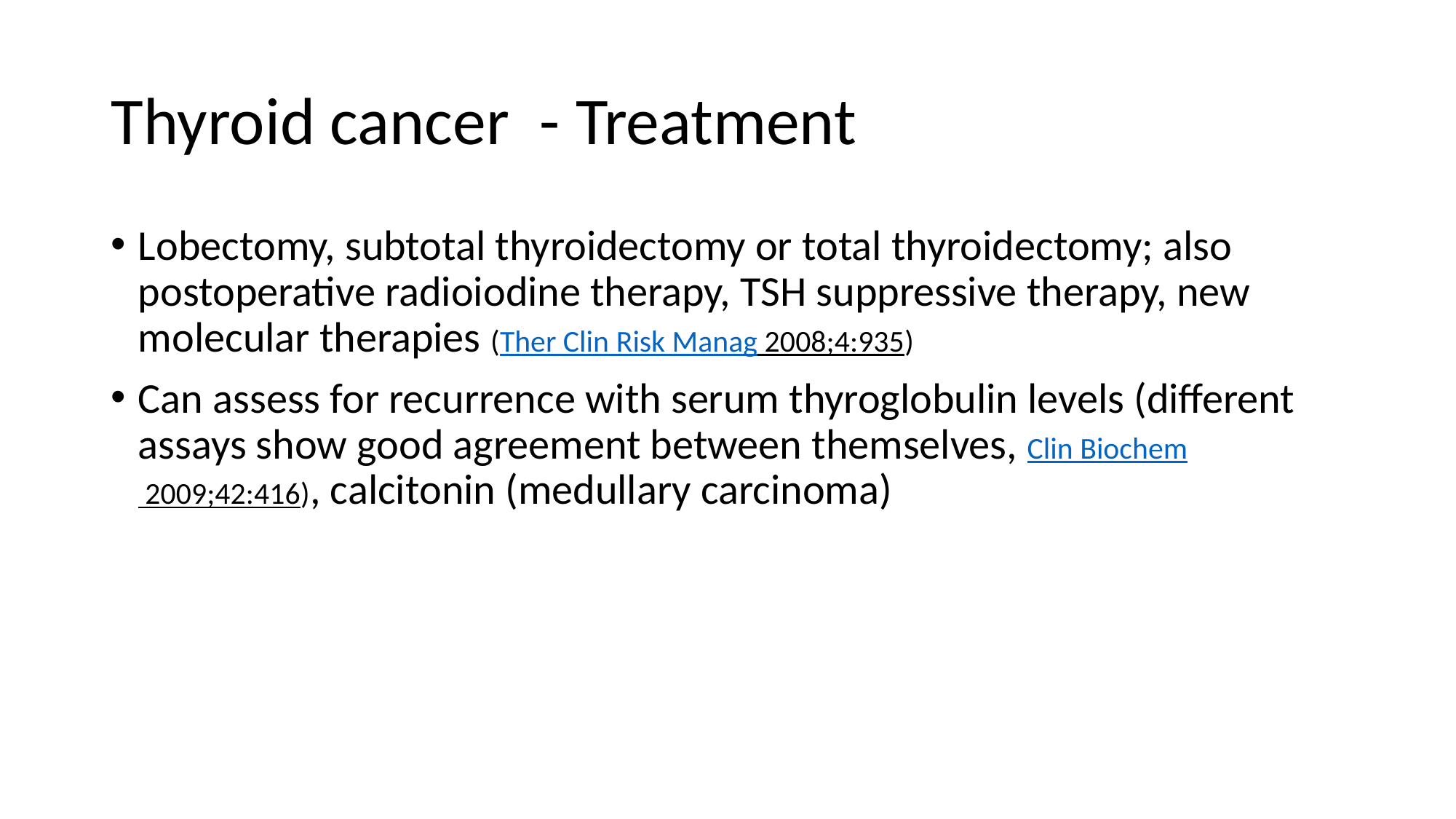

# Thyroid cancer  - Treatment
Lobectomy, subtotal thyroidectomy or total thyroidectomy; also postoperative radioiodine therapy, TSH suppressive therapy, new molecular therapies (Ther Clin Risk Manag 2008;4:935)
Can assess for recurrence with serum thyroglobulin levels (different assays show good agreement between themselves, Clin Biochem 2009;42:416), calcitonin (medullary carcinoma)